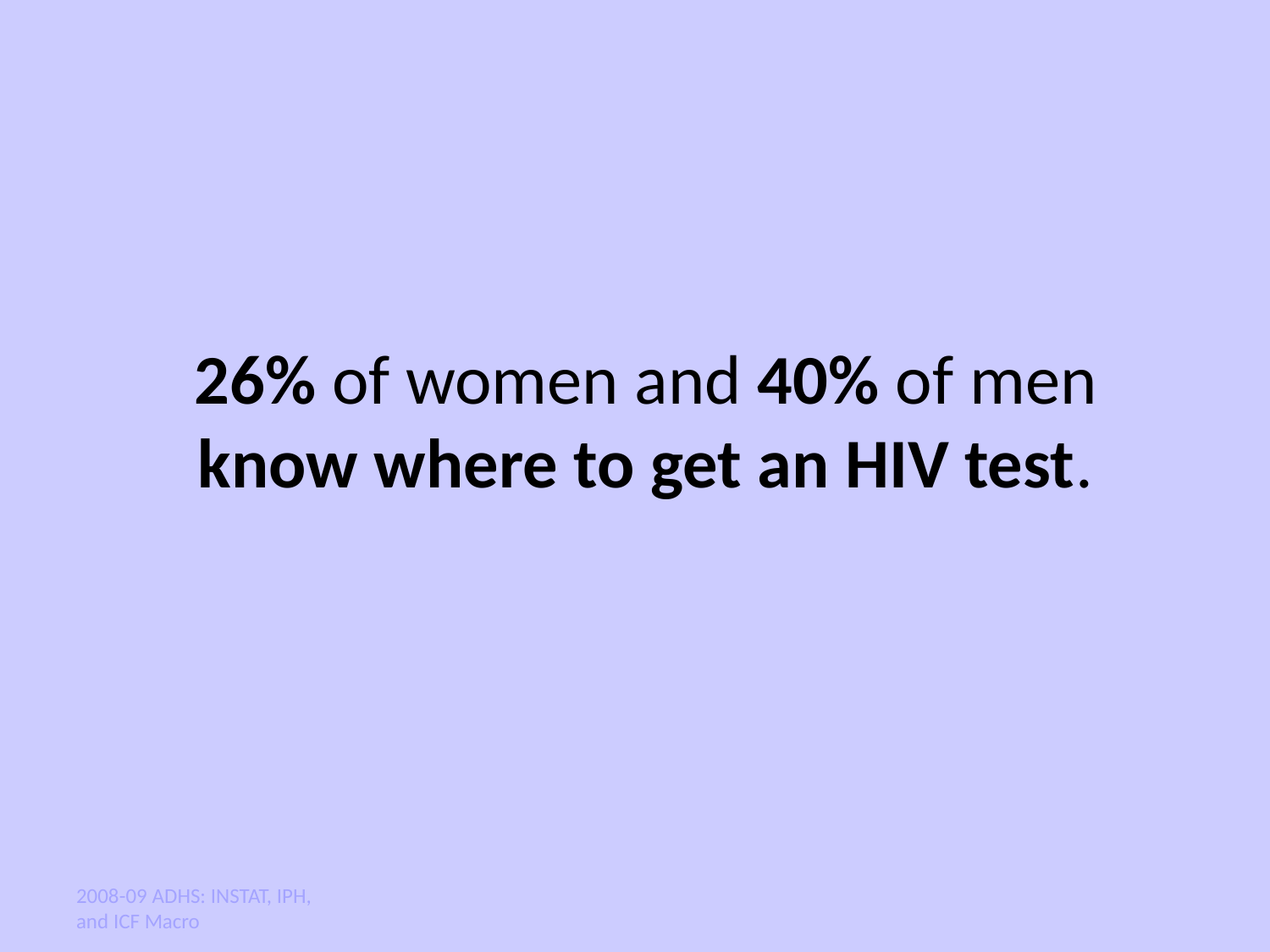

# 26% of women and 40% of men know where to get an HIV test.
2008-09 ADHS: INSTAT, IPH, and ICF Macro